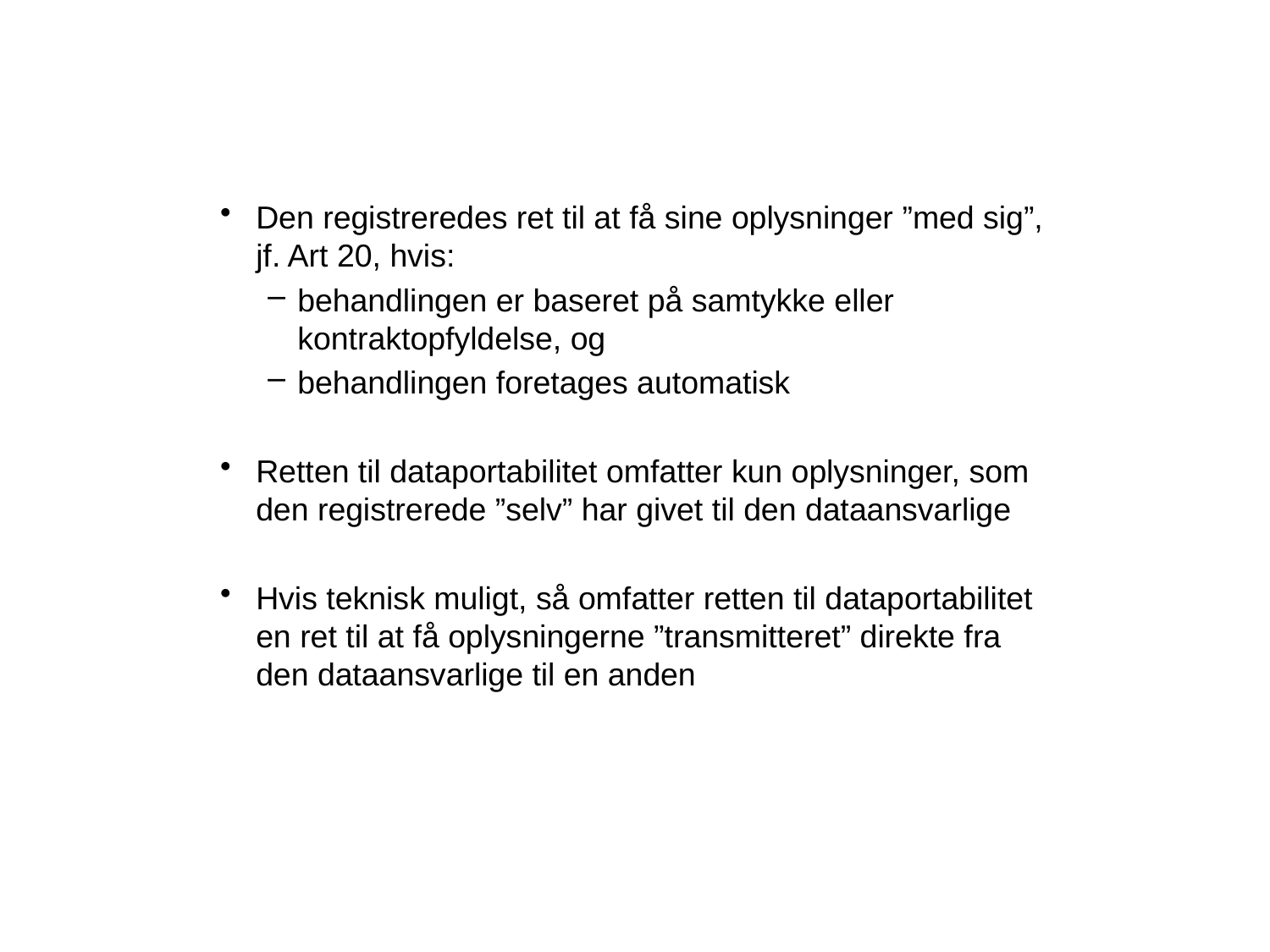

Den registreredes ret til at få sine oplysninger ”med sig”, jf. Art 20, hvis:
behandlingen er baseret på samtykke eller kontraktopfyldelse, og
behandlingen foretages automatisk

Retten til dataportabilitet omfatter kun oplysninger, som den registrerede ”selv” har givet til den dataansvarlige

Hvis teknisk muligt, så omfatter retten til dataportabilitet en ret til at få oplysningerne ”transmitteret” direkte fra den dataansvarlige til en anden